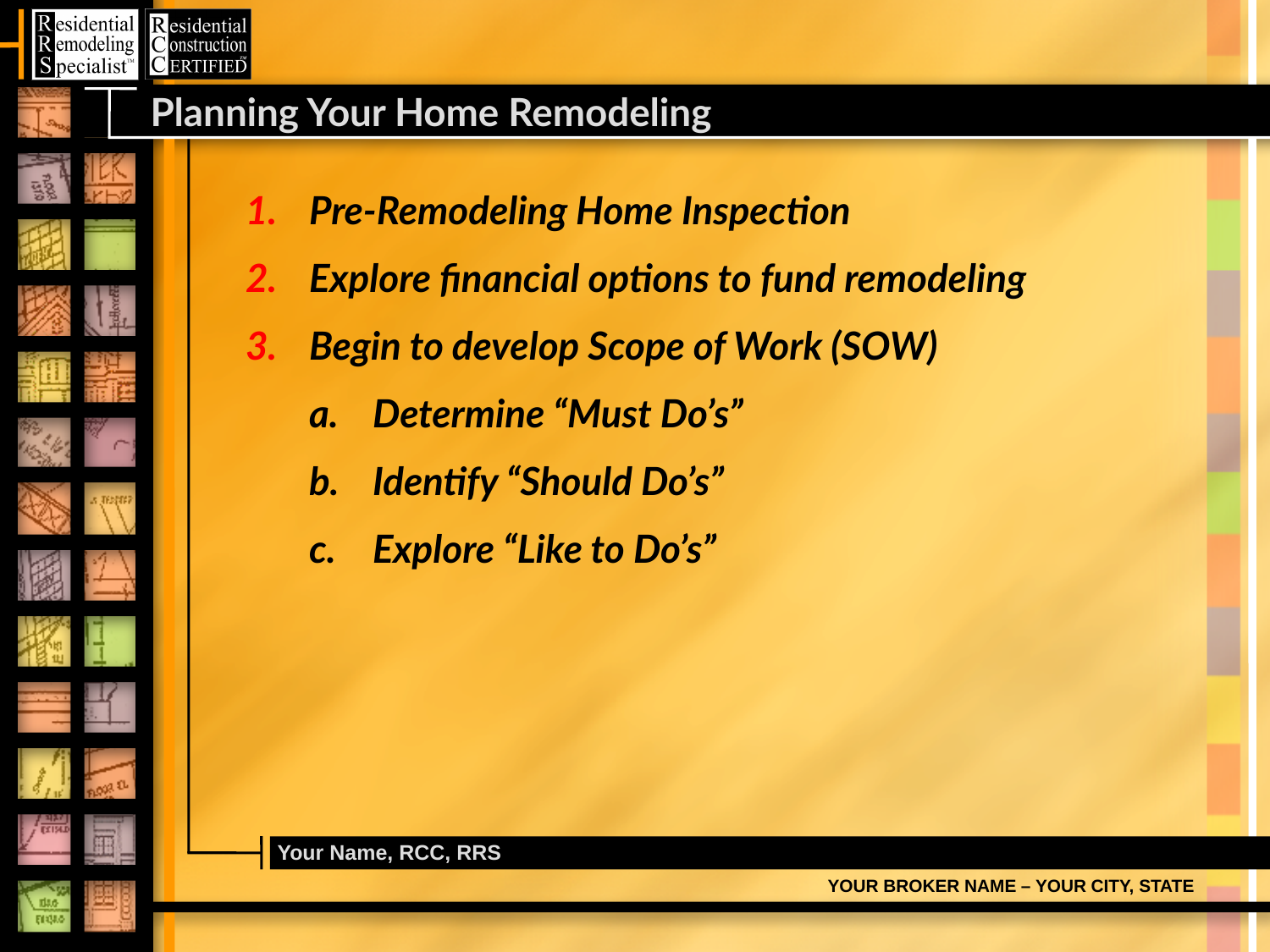

# Planning Your Home Remodeling
Pre-Remodeling Home Inspection
Explore financial options to fund remodeling
Begin to develop Scope of Work (SOW)
Determine “Must Do’s”
Identify “Should Do’s”
Explore “Like to Do’s”
Your Name, RCC, RRS